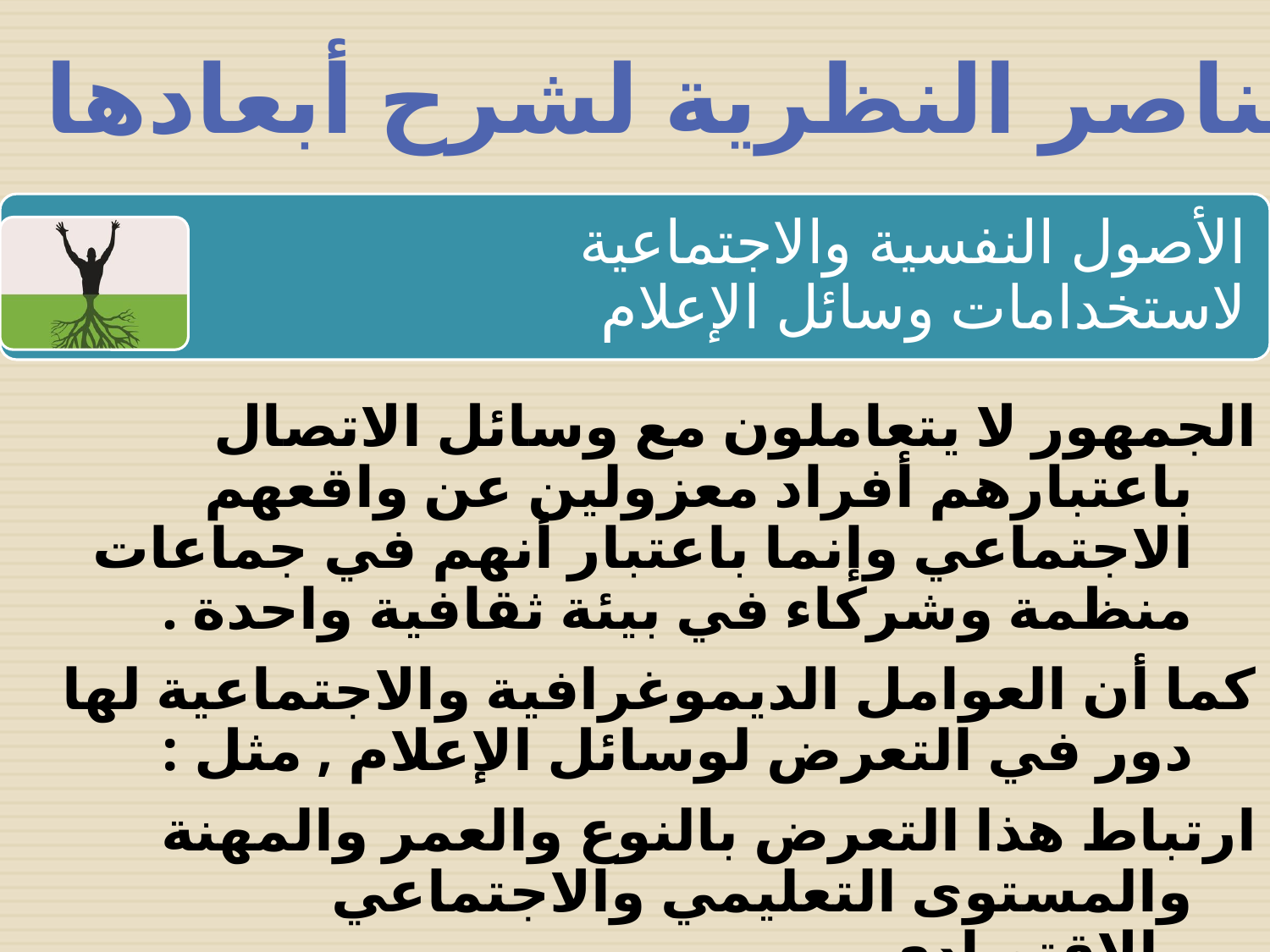

عناصر النظرية لشرح أبعادها
الأصول النفسية والاجتماعية لاستخدامات وسائل الإعلام
الجمهور لا يتعاملون مع وسائل الاتصال باعتبارهم أفراد معزولين عن واقعهم الاجتماعي وإنما باعتبار أنهم في جماعات منظمة وشركاء في بيئة ثقافية واحدة .
كما أن العوامل الديموغرافية والاجتماعية لها دور في التعرض لوسائل الإعلام , مثل :
ارتباط هذا التعرض بالنوع والعمر والمهنة والمستوى التعليمي والاجتماعي والاقتصادي .